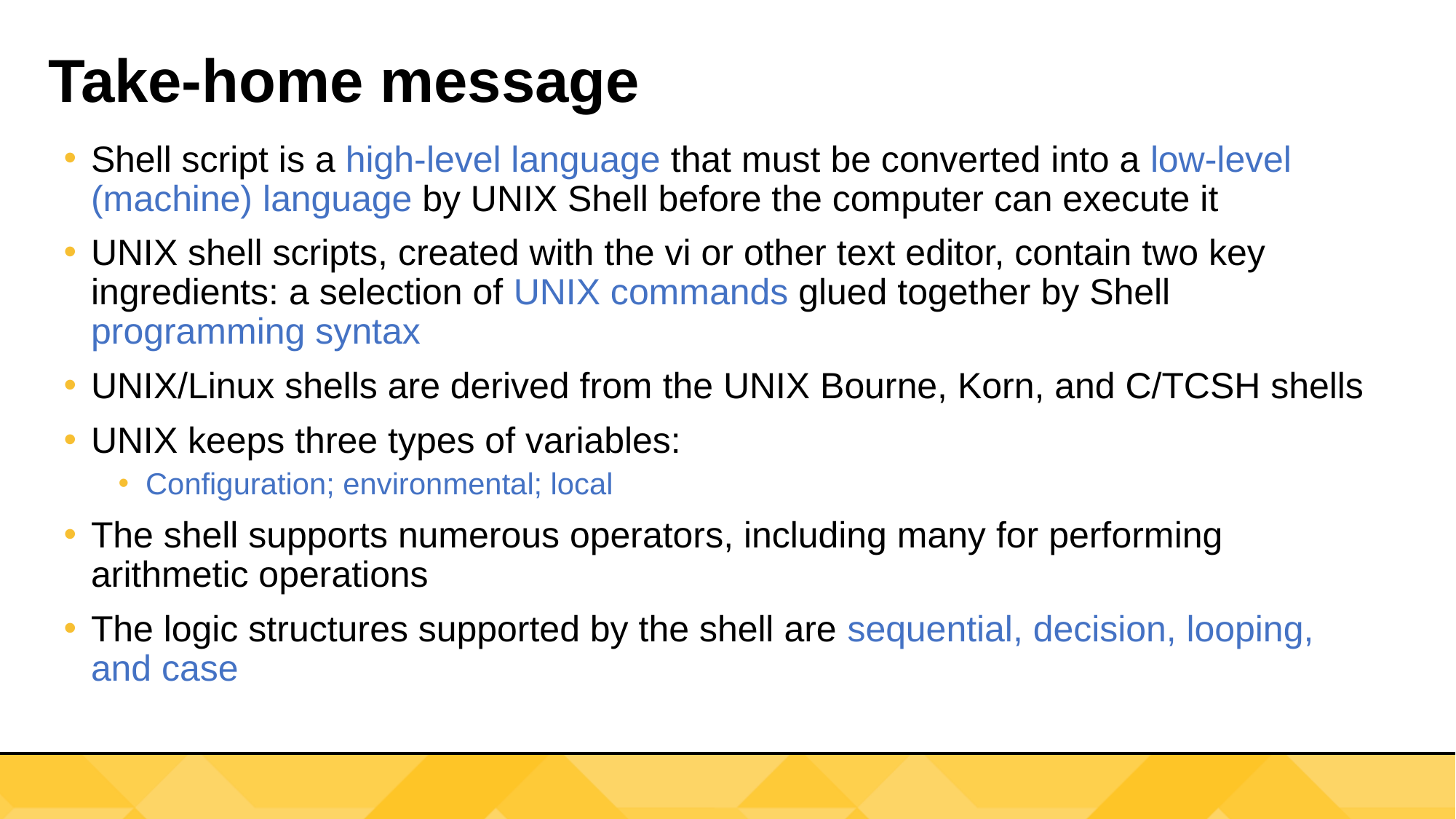

Take-home message
Shell script is a high-level language that must be converted into a low-level (machine) language by UNIX Shell before the computer can execute it
UNIX shell scripts, created with the vi or other text editor, contain two key ingredients: a selection of UNIX commands glued together by Shell programming syntax
UNIX/Linux shells are derived from the UNIX Bourne, Korn, and C/TCSH shells
UNIX keeps three types of variables:
Configuration; environmental; local
The shell supports numerous operators, including many for performing arithmetic operations
The logic structures supported by the shell are sequential, decision, looping, and case